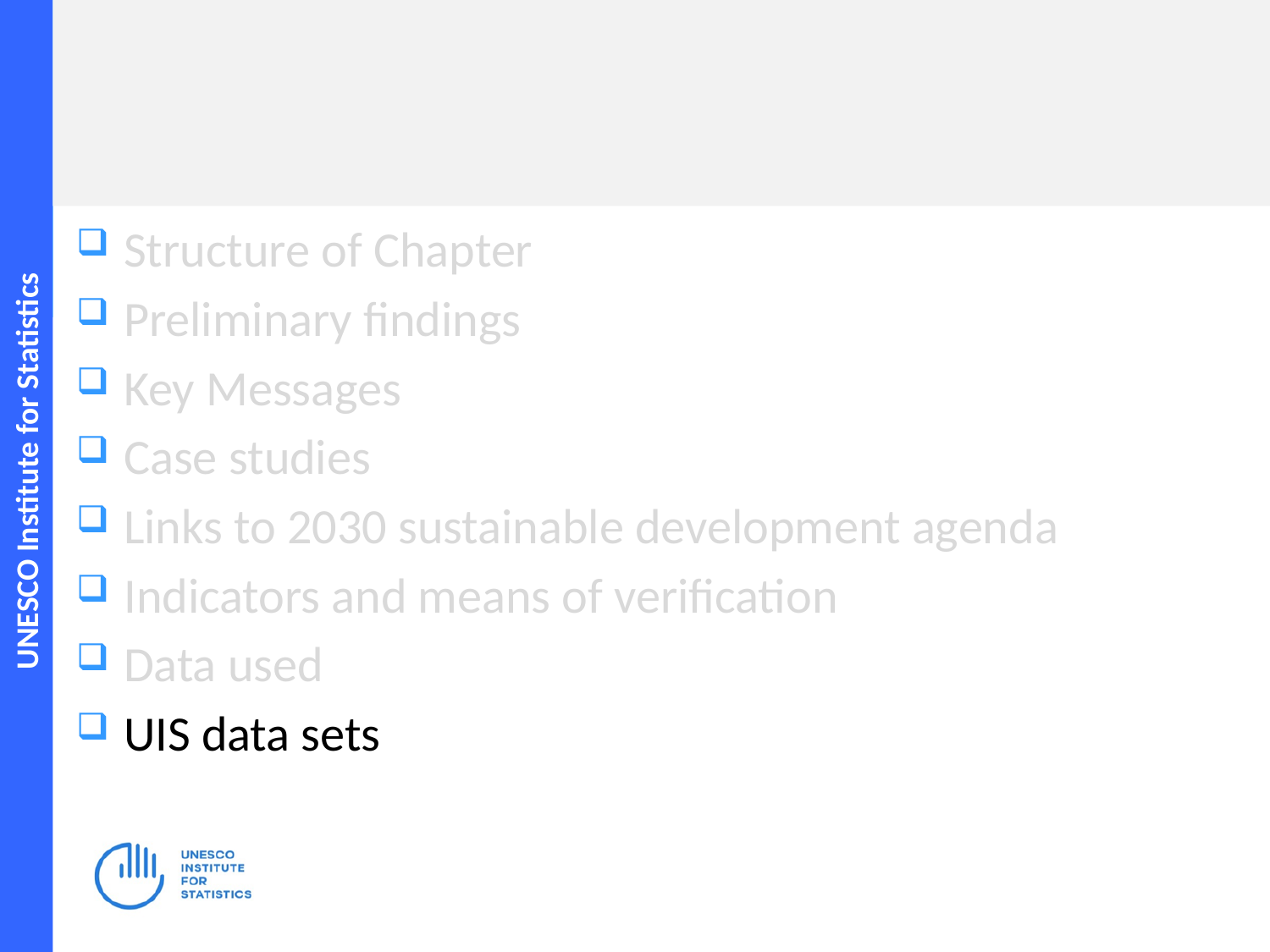

#
Structure of Chapter
Preliminary findings
Key Messages
Case studies
Links to 2030 sustainable development agenda
Indicators and means of verification
Data used
UIS data sets